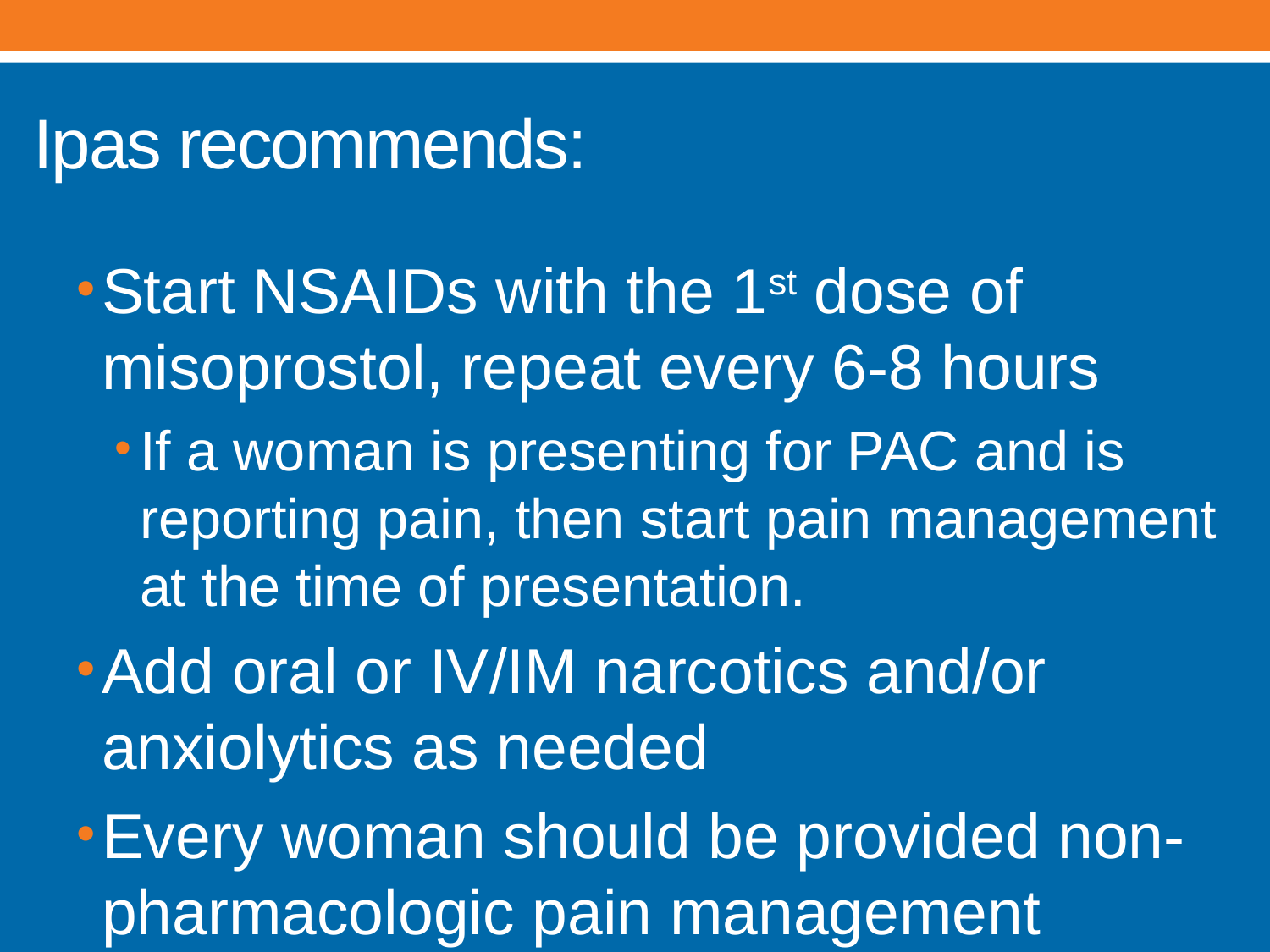

# Ipas recommends:
Start NSAIDs with the 1st dose of misoprostol, repeat every 6-8 hours
If a woman is presenting for PAC and is reporting pain, then start pain management at the time of presentation.
Add oral or IV/IM narcotics and/or anxiolytics as needed
Every woman should be provided non-pharmacologic pain management